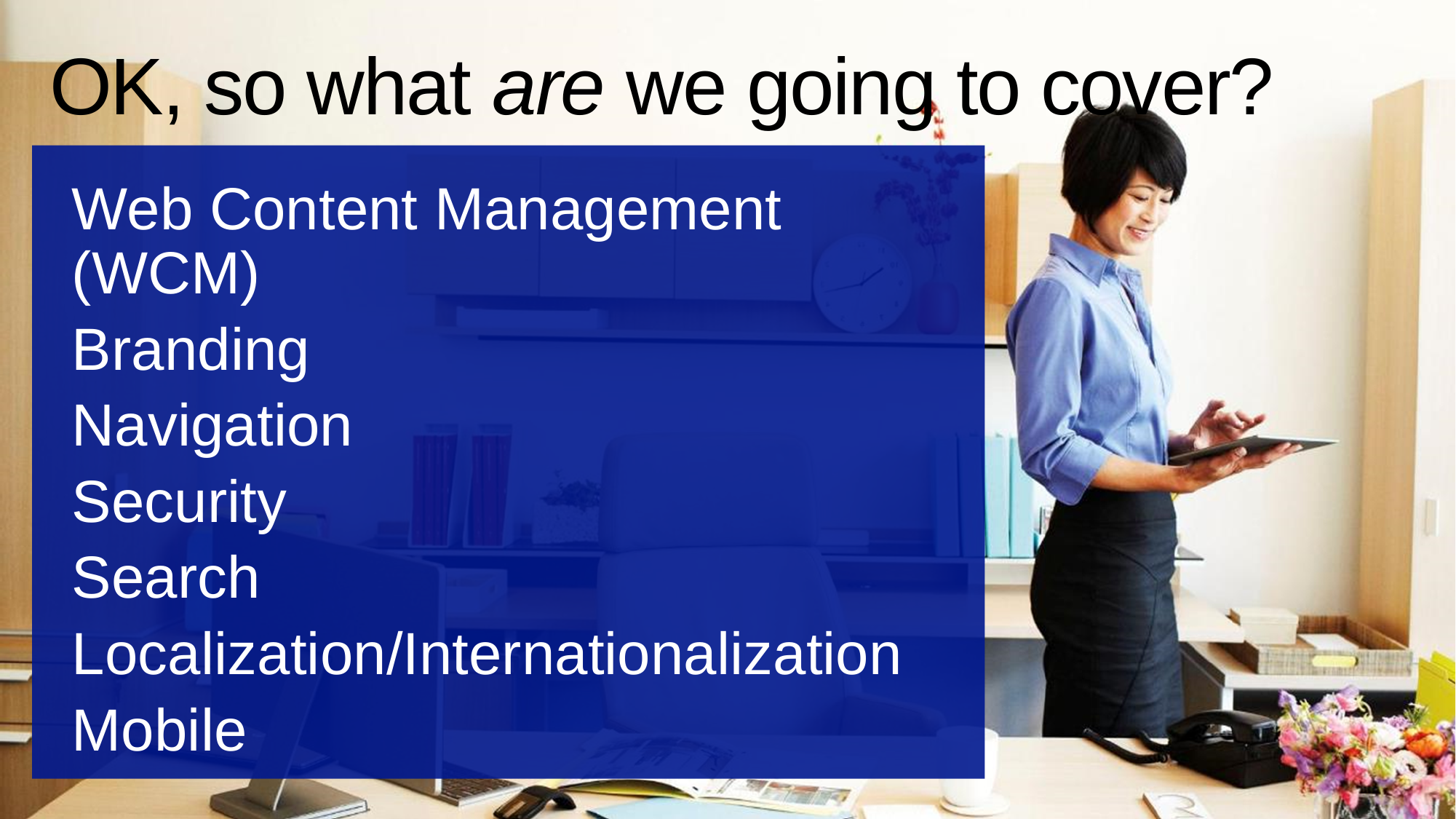

# OK, so what are we going to cover?

Web Content Management (WCM)
Branding
Navigation
Security
Search
Localization/Internationalization
Mobile